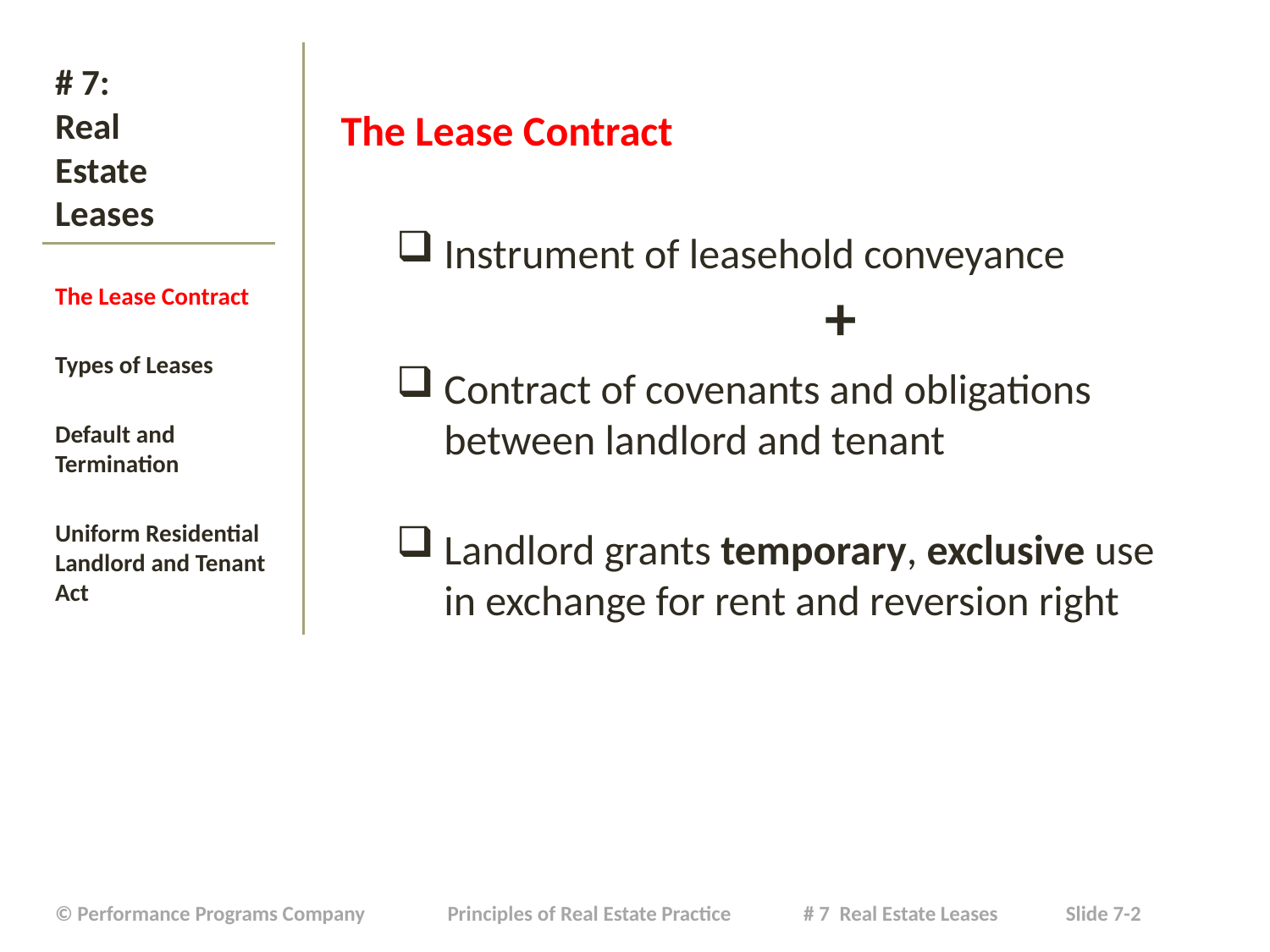

The Lease Contract

Instrument of leasehold conveyance
			+
Contract of covenants and obligations between landlord and tenant
Landlord grants temporary, exclusive use in exchange for rent and reversion right
# # 7: Real Estate Leases

The Lease Contract

Types of Leases

Default and Termination

Uniform Residential Landlord and Tenant Act

| © Performance Programs Company Principles of Real Estate Practice # 7 Real Estate Leases Slide 7-2 |
| --- |